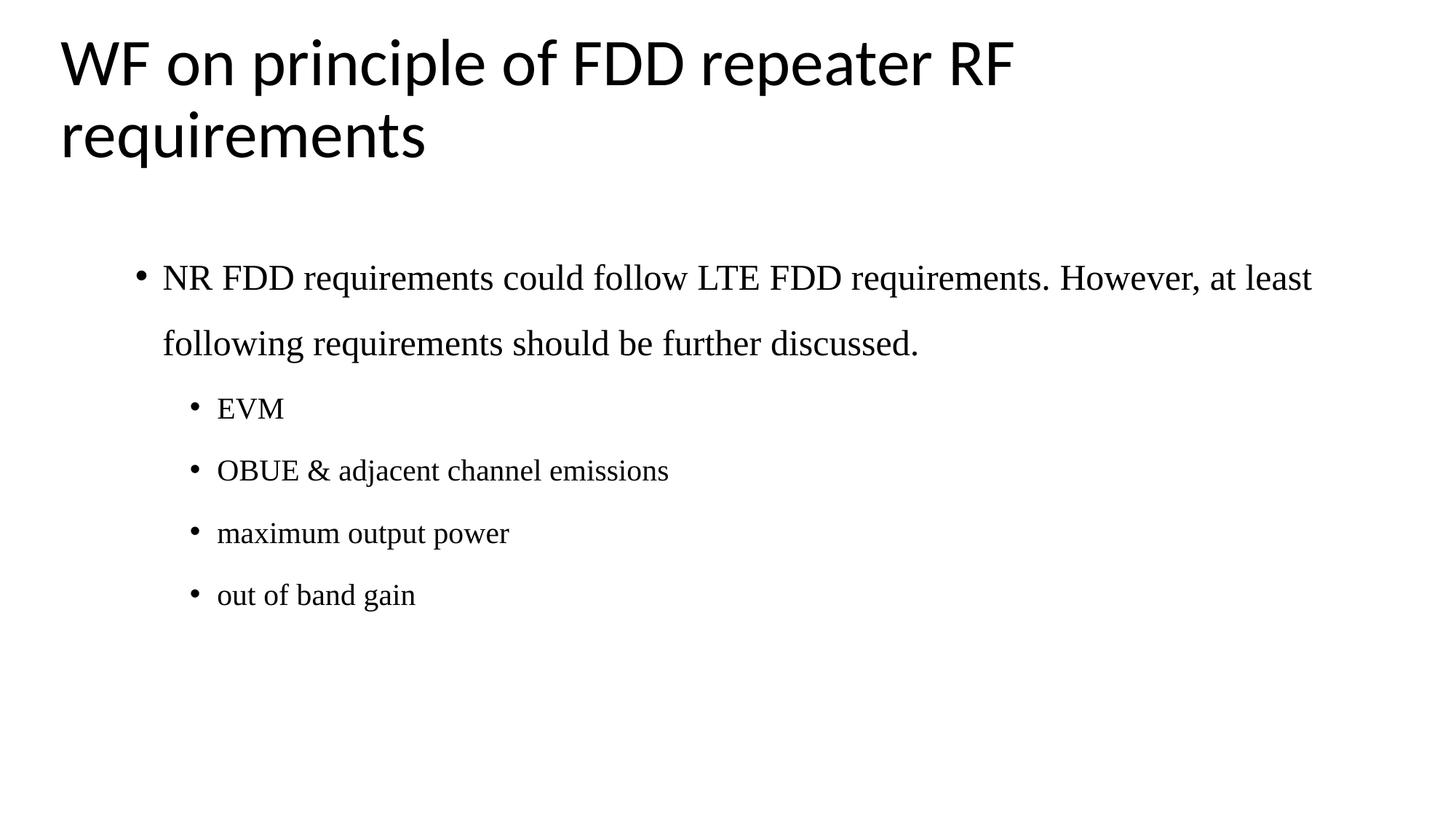

# WF on principle of FDD repeater RF requirements

NR FDD requirements could follow LTE FDD requirements. However, at least following requirements should be further discussed.
EVM
OBUE & adjacent channel emissions
maximum output power
out of band gain